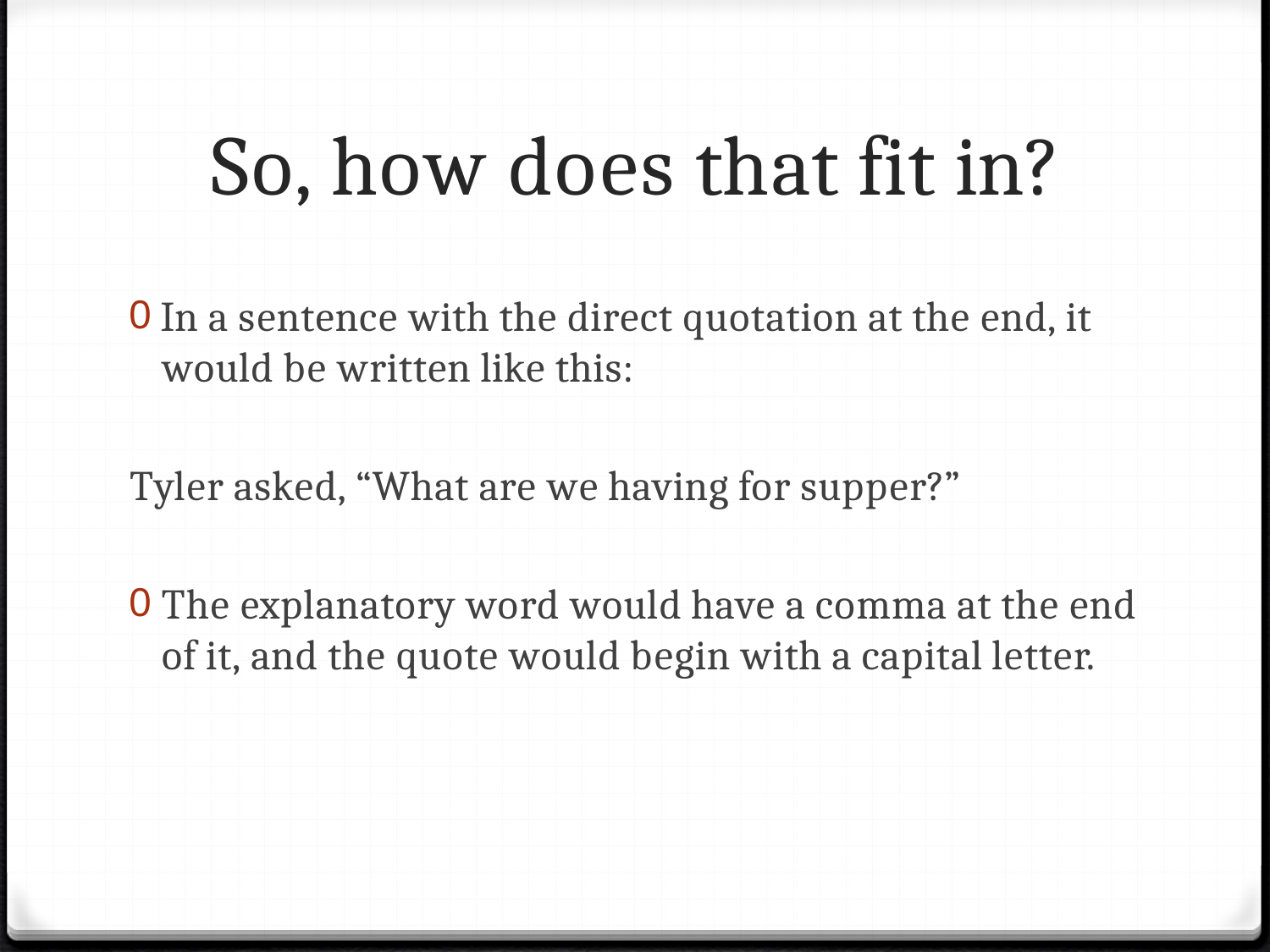

# So, how does that fit in?
In a sentence with the direct quotation at the end, it would be written like this:

Tyler asked, “What are we having for supper?”

The explanatory word would have a comma at the end of it, and the quote would begin with a capital letter.